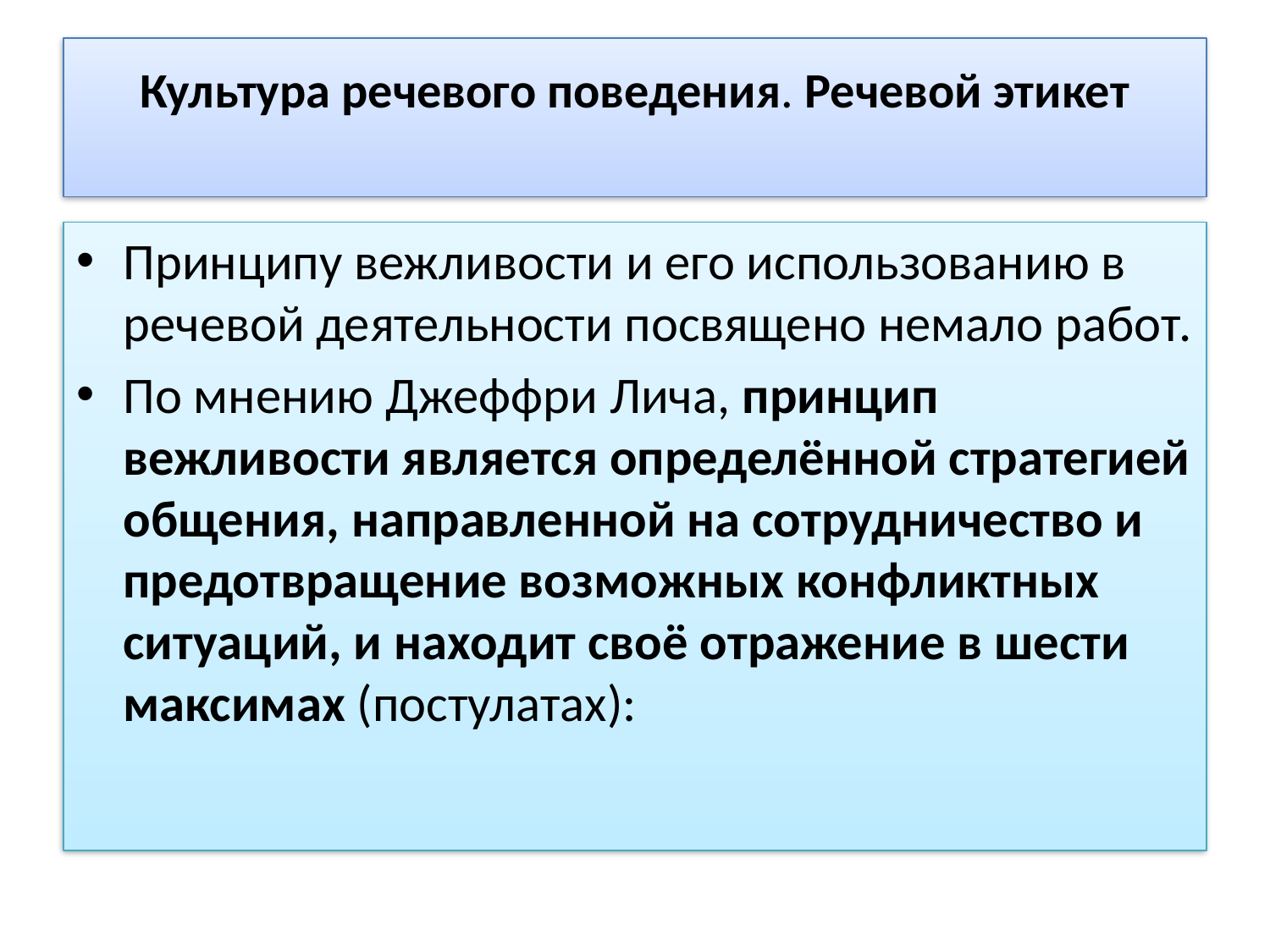

# Культура речевого поведения. Речевой этикет
Принципу вежливости и его использованию в речевой деятельности посвящено немало работ.
По мнению Джеффри Лича, принцип вежливости является определённой стратегией общения, направленной на сотрудничество и предотвращение возможных конфликтных ситуаций, и находит своё отражение в шести максимах (постулатах):